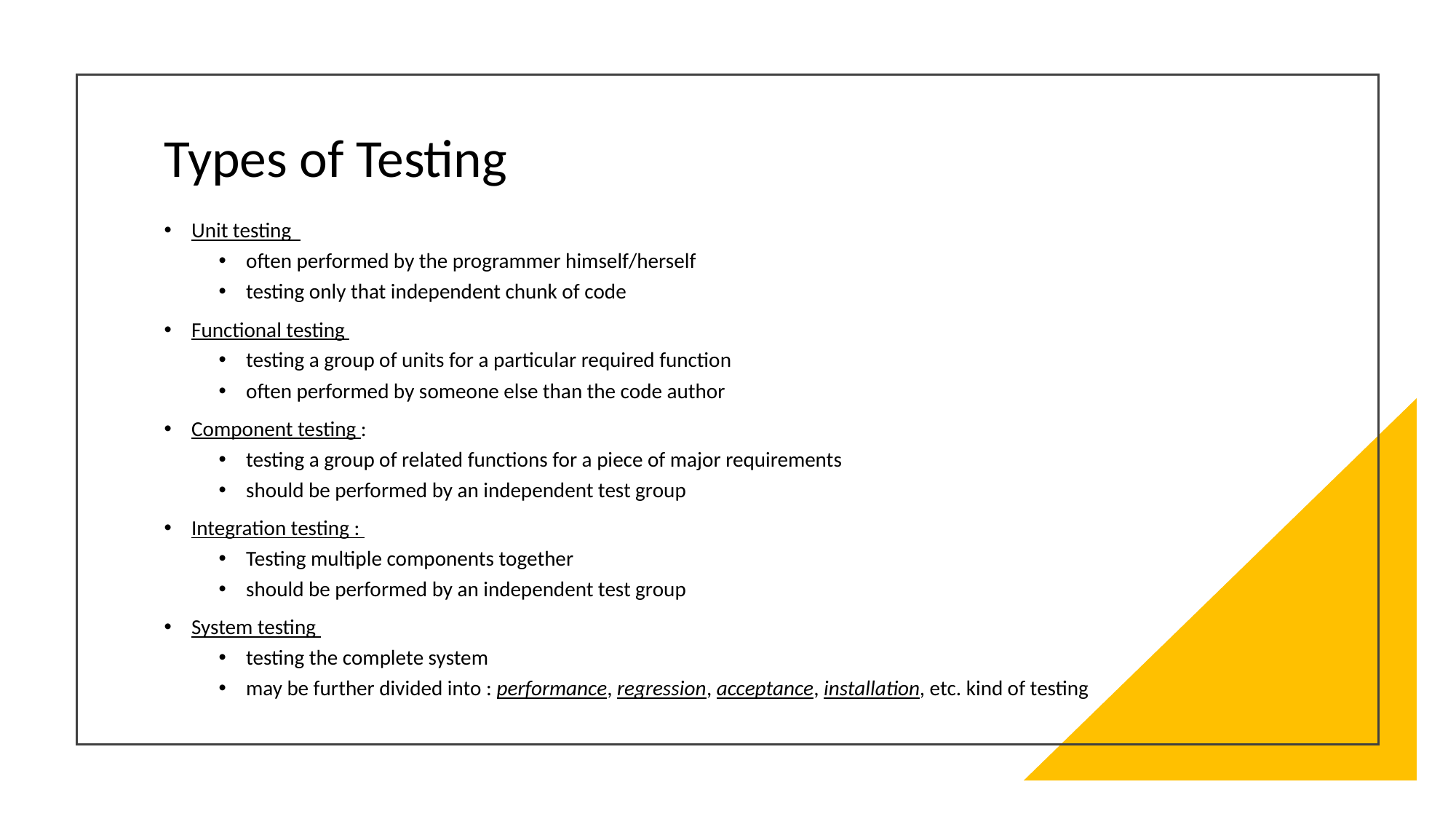

# Types of Testing
Unit testing
often performed by the programmer himself/herself
testing only that independent chunk of code
Functional testing
testing a group of units for a particular required function
often performed by someone else than the code author
Component testing :
testing a group of related functions for a piece of major requirements
should be performed by an independent test group
Integration testing :
Testing multiple components together
should be performed by an independent test group
System testing
testing the complete system
may be further divided into : performance, regression, acceptance, installation, etc. kind of testing